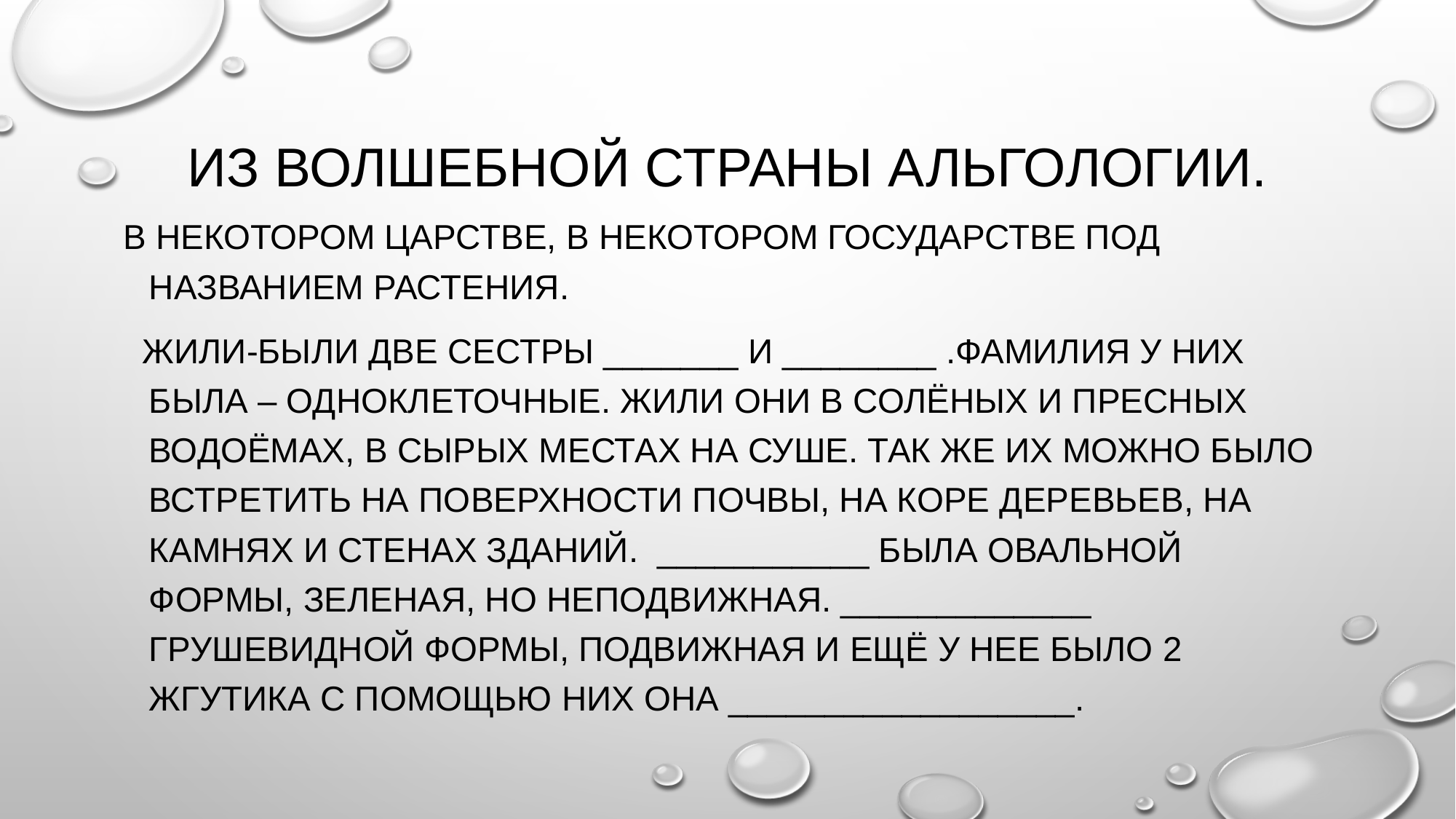

# Из волшебной страны Альгологии.
В некотором царстве, в некотором государстве под названием Растения.
  Жили-были две сестры _______ и ________ .фамилия у них была – Одноклеточные. Жили они в солёных и пресных водоёмах, в сырых местах на суше. Так же их можно было встретить на поверхности почвы, на коре деревьев, на камнях и стенах зданий.  ___________ была овальной формы, зеленая, но неподвижная. _____________ грушевидной формы, подвижная и ещё у нее было 2 жгутика с помощью них она __________________.